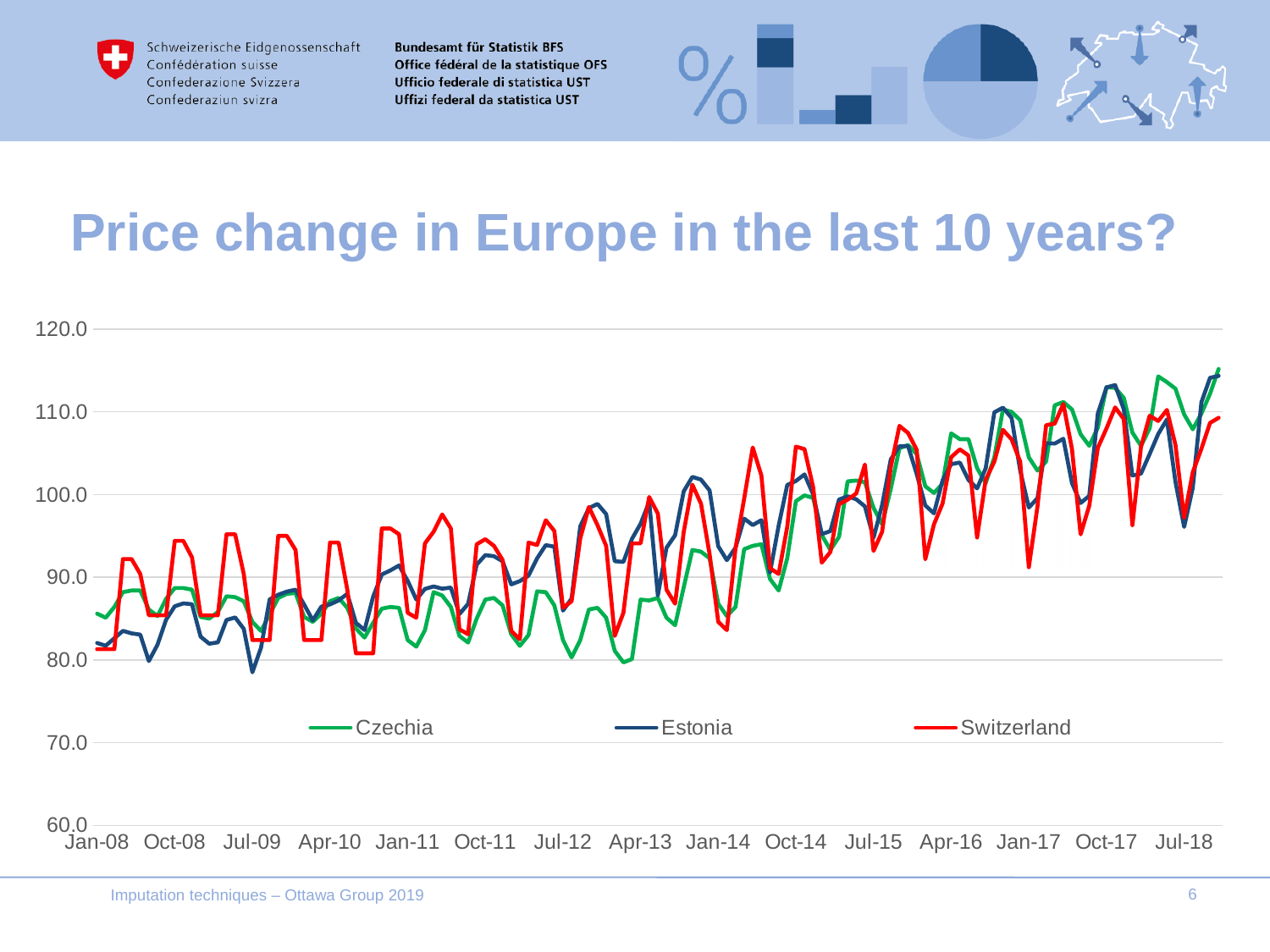

# Price change in Europe in the last 10 years?

### Chart

| Category | Czechia | Estonia | Switzerland |
|---|---|---|---|
| Jan-08 | 85.6 | 82.05 | 81.3 |
| Feb-08 | 85.1 | 81.71 | 81.3 |
| Mar-08 | 86.4 | 82.62 | 81.3 |
| Apr-08 | 88.2 | 83.51 | 92.2 |
| May-08 | 88.4 | 83.21 | 92.2 |
| Jun-08 | 88.4 | 83.06 | 90.4 |
| Jul-08 | 86.1 | 79.86 | 85.4 |
| Aug-08 | 85.3 | 81.84 | 85.4 |
| Sep-08 | 87.4 | 84.86 | 85.4 |
| Oct-08 | 88.7 | 86.49 | 94.4 |
| Nov-08 | 88.7 | 86.84 | 94.4 |
| Dec-08 | 88.5 | 86.74 | 92.4 |
| Jan-09 | 85.2 | 82.81 | 85.4 |
| Feb-09 | 85.0 | 81.96 | 85.4 |
| Mar-09 | 85.8 | 82.12 | 85.4 |
| Apr-09 | 87.7 | 84.83 | 95.2 |
| May-09 | 87.6 | 85.13 | 95.2 |
| Jun-09 | 87.1 | 83.76 | 90.4 |
| Jul-09 | 84.6 | 78.5 | 82.4 |
| Aug-09 | 83.5 | 81.47 | 82.4 |
| Sep-09 | 85.5 | 87.32 | 82.4 |
| Oct-09 | 87.5 | 87.89 | 95.0 |
| Nov-09 | 88.0 | 88.27 | 95.0 |
| Dec-09 | 88.1 | 88.5 | 93.3 |
| Jan-10 | 85.2 | 86.7 | 82.4 |
| Feb-10 | 84.6 | 84.78 | 82.4 |
| Mar-10 | 85.6 | 86.45 | 82.4 |
| Apr-10 | 87.1 | 86.72 | 94.2 |
| May-10 | 87.5 | 87.2 | 94.2 |
| Jun-10 | 86.3 | 88.0 | 88.5 |
| Jul-10 | 83.8 | 84.49 | 80.8 |
| Aug-10 | 82.7 | 83.61 | 80.8 |
| Sep-10 | 84.5 | 87.68 | 80.8 |
| Oct-10 | 86.2 | 90.33 | 95.9 |
| Nov-10 | 86.4 | 90.84 | 95.9 |
| Dec-10 | 86.3 | 91.43 | 95.2 |
| Jan-11 | 82.4 | 89.56 | 85.7 |
| Feb-11 | 81.6 | 87.31 | 85.1 |
| Mar-11 | 83.6 | 88.59 | 94.1 |
| Apr-11 | 88.2 | 88.89 | 95.5 |
| May-11 | 87.8 | 88.62 | 97.6 |
| Jun-11 | 86.4 | 88.75 | 95.9 |
| Jul-11 | 82.9 | 85.54 | 83.7 |
| Aug-11 | 82.1 | 86.79 | 83.1 |
| Sep-11 | 85.0 | 91.53 | 94.0 |
| Oct-11 | 87.3 | 92.68 | 94.6 |
| Nov-11 | 87.5 | 92.55 | 93.8 |
| Dec-11 | 86.6 | 91.93 | 92.1 |
| Jan-12 | 83.1 | 89.14 | 83.5 |
| Feb-12 | 81.7 | 89.54 | 82.5 |
| Mar-12 | 83.0 | 90.19 | 94.2 |
| Apr-12 | 88.3 | 92.29 | 93.9 |
| May-12 | 88.2 | 93.89 | 96.9 |
| Jun-12 | 86.6 | 93.7 | 95.6 |
| Jul-12 | 82.4 | 85.96 | 86.3 |
| Aug-12 | 80.3 | 87.43 | 87.1 |
| Sep-12 | 82.4 | 96.16 | 94.7 |
| Oct-12 | 86.1 | 98.37 | 98.5 |
| Nov-12 | 86.3 | 98.87 | 96.3 |
| Dec-12 | 85.1 | 97.64 | 93.8 |
| Jan-13 | 81.1 | 91.94 | 82.9 |
| Feb-13 | 79.7 | 91.86 | 85.7 |
| Mar-13 | 80.1 | 94.64 | 94.1 |
| Apr-13 | 87.3 | 96.47 | 94.1 |
| May-13 | 87.2 | 99.12 | 99.7 |
| Jun-13 | 87.5 | 87.82 | 97.7 |
| Jul-13 | 85.1 | 93.57 | 88.5 |
| Aug-13 | 84.2 | 95.08 | 86.8 |
| Sep-13 | 88.8 | 100.4 | 95.5 |
| Oct-13 | 93.3 | 102.14 | 101.2 |
| Nov-13 | 93.1 | 101.81 | 98.9 |
| Dec-13 | 92.3 | 100.5 | 92.8 |
| Jan-14 | 86.8 | 93.75 | 84.6 |
| Feb-14 | 85.3 | 92.07 | 83.6 |
| Mar-14 | 86.4 | 93.56 | 93.5 |
| Apr-14 | 93.4 | 97.1 | 99.5 |
| May-14 | 93.8 | 96.31 | 105.7 |
| Jun-14 | 94.0 | 96.91 | 102.3 |
| Jul-14 | 89.8 | 90.56 | 91.1 |
| Aug-14 | 88.4 | 96.24 | 90.4 |
| Sep-14 | 92.3 | 101.16 | 96.1 |
| Oct-14 | 99.2 | 101.64 | 105.8 |
| Nov-14 | 99.9 | 102.44 | 105.5 |
| Dec-14 | 99.6 | 100.02 | 100.9 |
| Jan-15 | 95.1 | 95.22 | 91.77 |
| Feb-15 | 93.3 | 95.58 | 93.06 |
| Mar-15 | 94.9 | 99.4 | 98.83 |
| Apr-15 | 101.6 | 99.79 | 99.38 |
| May-15 | 101.7 | 99.43 | 100.14 |
| Jun-15 | 101.5 | 98.57 | 103.64 |
| Jul-15 | 98.4 | 94.78 | 93.18 |
| Aug-15 | 96.4 | 98.75 | 95.51 |
| Sep-15 | 100.7 | 104.26 | 103.31 |
| Oct-15 | 105.6 | 105.85 | 108.31 |
| Nov-15 | 106.0 | 105.87 | 107.45 |
| Dec-15 | 104.9 | 102.49 | 105.42 |
| Jan-16 | 101.0 | 98.69 | 92.18 |
| Feb-16 | 100.2 | 97.73 | 96.4 |
| Mar-16 | 101.3 | 101.69 | 98.91 |
| Apr-16 | 107.4 | 103.68 | 104.53 |
| May-16 | 106.7 | 103.88 | 105.47 |
| Jun-16 | 106.7 | 101.77 | 104.73 |
| Jul-16 | 103.2 | 100.75 | 94.81 |
| Aug-16 | 101.4 | 103.18 | 101.8 |
| Sep-16 | 104.5 | 109.95 | 103.99 |
| Oct-16 | 110.3 | 110.51 | 107.83 |
| Nov-16 | 110.0 | 109.27 | 106.67 |
| Dec-16 | 109.0 | 102.9 | 103.98 |
| Jan-17 | 104.5 | 98.43 | 91.22 |
| Feb-17 | 102.9 | 99.57 | 98.57 |
| Mar-17 | 104.0 | 106.21 | 108.39 |
| Apr-17 | 110.8 | 106.17 | 108.59 |
| May-17 | 111.2 | 106.75 | 110.97 |
| Jun-17 | 110.3 | 101.37 | 105.49 |
| Jul-17 | 107.3 | 98.98 | 95.19 |
| Aug-17 | 105.9 | 99.84 | 98.65 |
| Sep-17 | 108.1 | 109.83 | 105.66 |
| Oct-17 | 113.0 | 112.97 | 108.0 |
| Nov-17 | 112.9 | 113.24 | 110.54 |
| Dec-17 | 111.7 | 110.33 | 109.14 |
| Jan-18 | 107.5 | 102.3 | 96.3 |
| Feb-18 | 105.9 | 102.54 | 105.77 |
| Mar-18 | 108.0 | 104.9 | 109.53 |
| Apr-18 | 114.3 | 107.33 | 108.9 |
| May-18 | 113.6 | 109.09 | 110.23 |
| Jun-18 | 112.8 | 101.51 | 105.99 |
| Jul-18 | 109.7 | 96.09 | 97.19 |
| Aug-18 | 107.9 | 100.83 | 102.72 |
| Sep-18 | 109.8 | 111.17 | 105.53 |
| Oct-18 | 112.2 | 114.12 | 108.67 |
| Nov-18 | 115.2 | 114.35 | 109.29 |